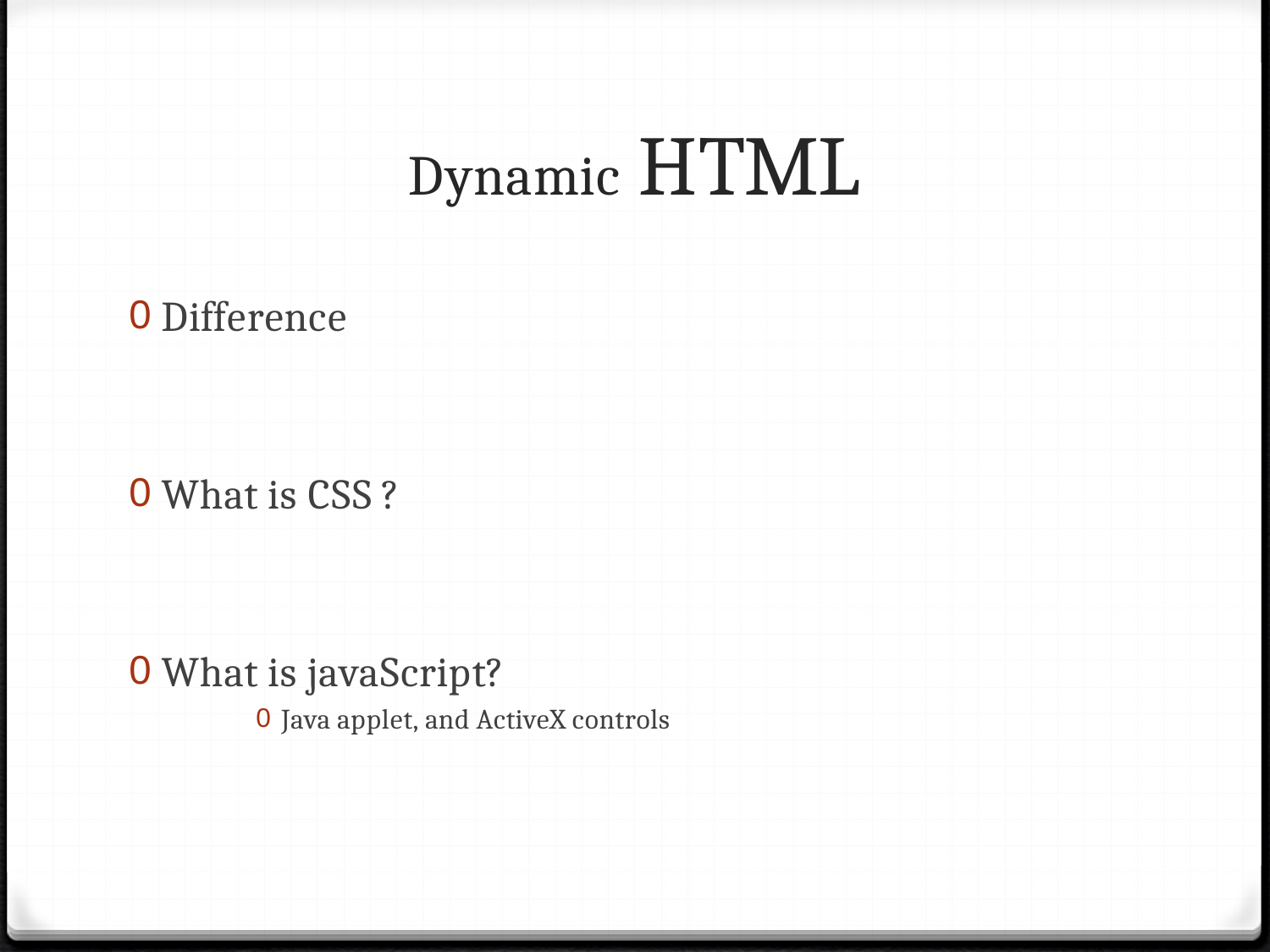

# Dynamic HTML
Difference

What is CSS ?

What is javaScript?
Java applet, and ActiveX controls